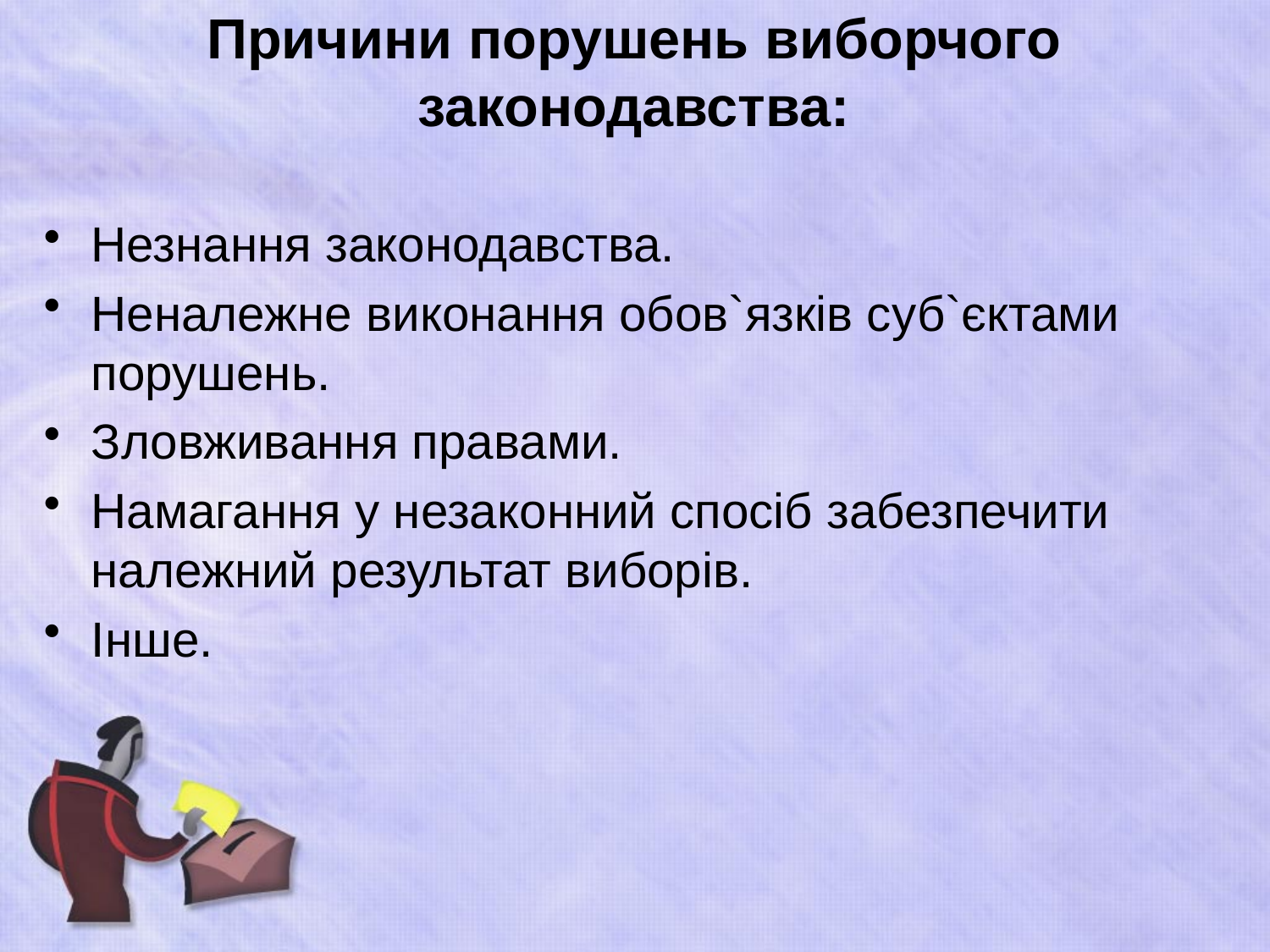

# Причини порушень виборчого законодавства:
Незнання законодавства.
Неналежне виконання обов`язків суб`єктами порушень.
Зловживання правами.
Намагання у незаконний спосіб забезпечити належний результат виборів.
Інше.